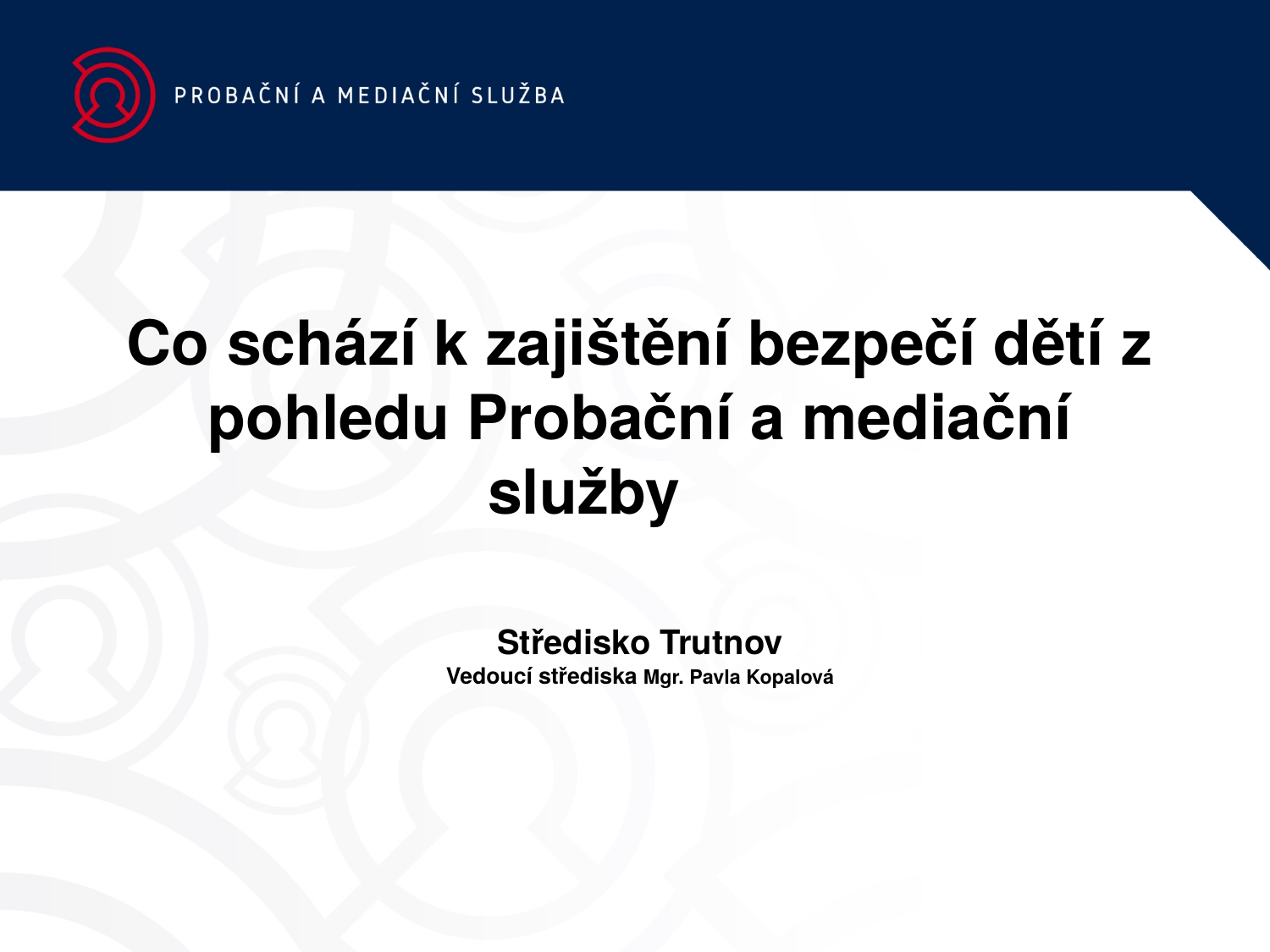

# Co schází k zajištění bezpečí dětí z pohledu Probační a mediační služby Středisko Trutnov Vedoucí střediska Mgr. Pavla Kopalová